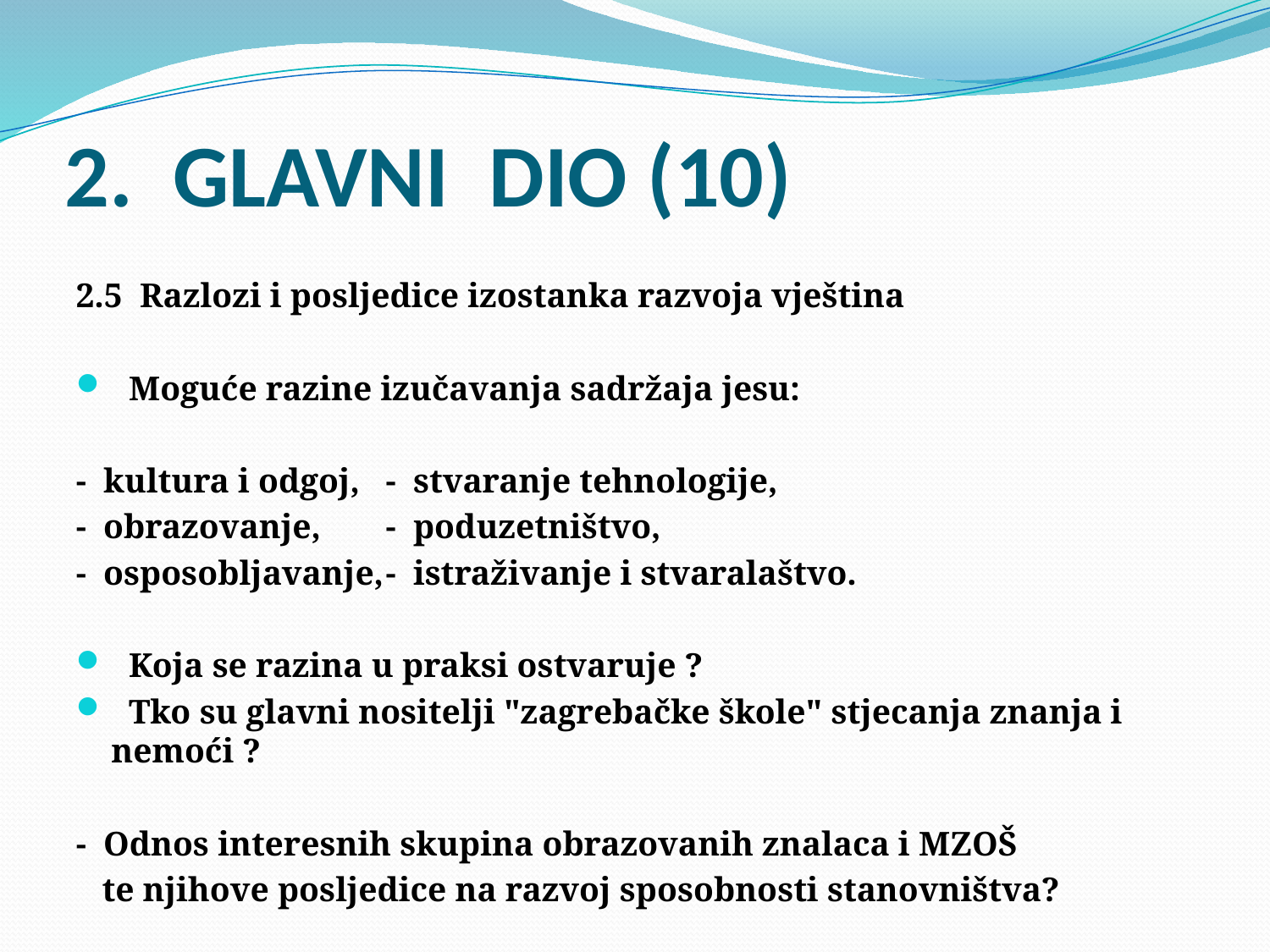

# 2.  GLAVNI  DIO (10)
2.5  Razlozi i posljedice izostanka razvoja vještina

  Moguće razine izučavanja sadržaja jesu:

-  kultura i odgoj,			-  stvaranje tehnologije,
-  obrazovanje,				-  poduzetništvo,
-  osposobljavanje,			-  istraživanje i stvaralaštvo.

  Koja se razina u praksi ostvaruje ?
  Tko su glavni nositelji "zagrebačke škole" stjecanja znanja i nemoći ?

-  Odnos interesnih skupina obrazovanih znalaca i MZOŠ
   te njihove posljedice na razvoj sposobnosti stanovništva?